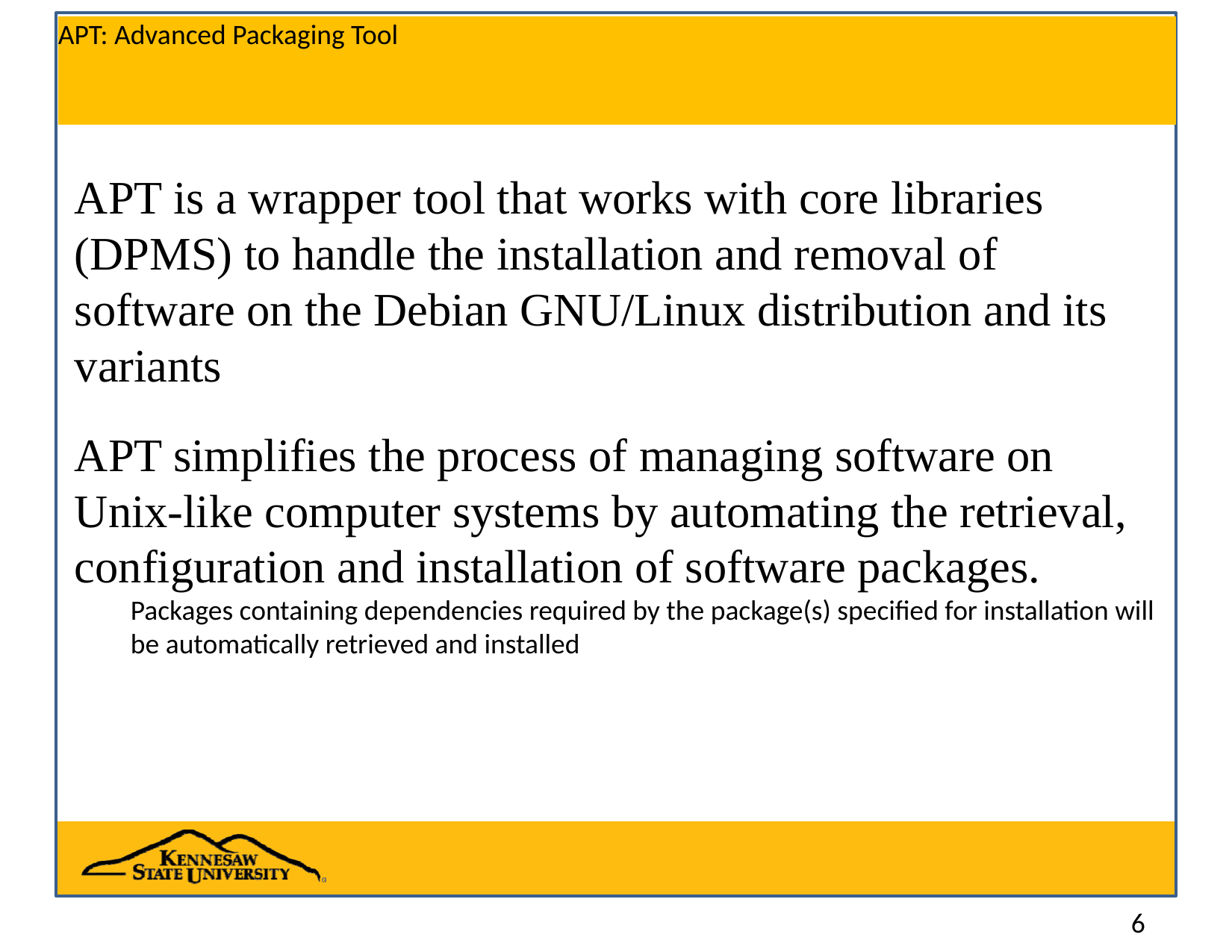

# APT: Advanced Packaging Tool
APT is a wrapper tool that works with core libraries (DPMS) to handle the installation and removal of software on the Debian GNU/Linux distribution and its variants

APT simplifies the process of managing software on Unix-like computer systems by automating the retrieval, configuration and installation of software packages.
Packages containing dependencies required by the package(s) specified for installation will be automatically retrieved and installed